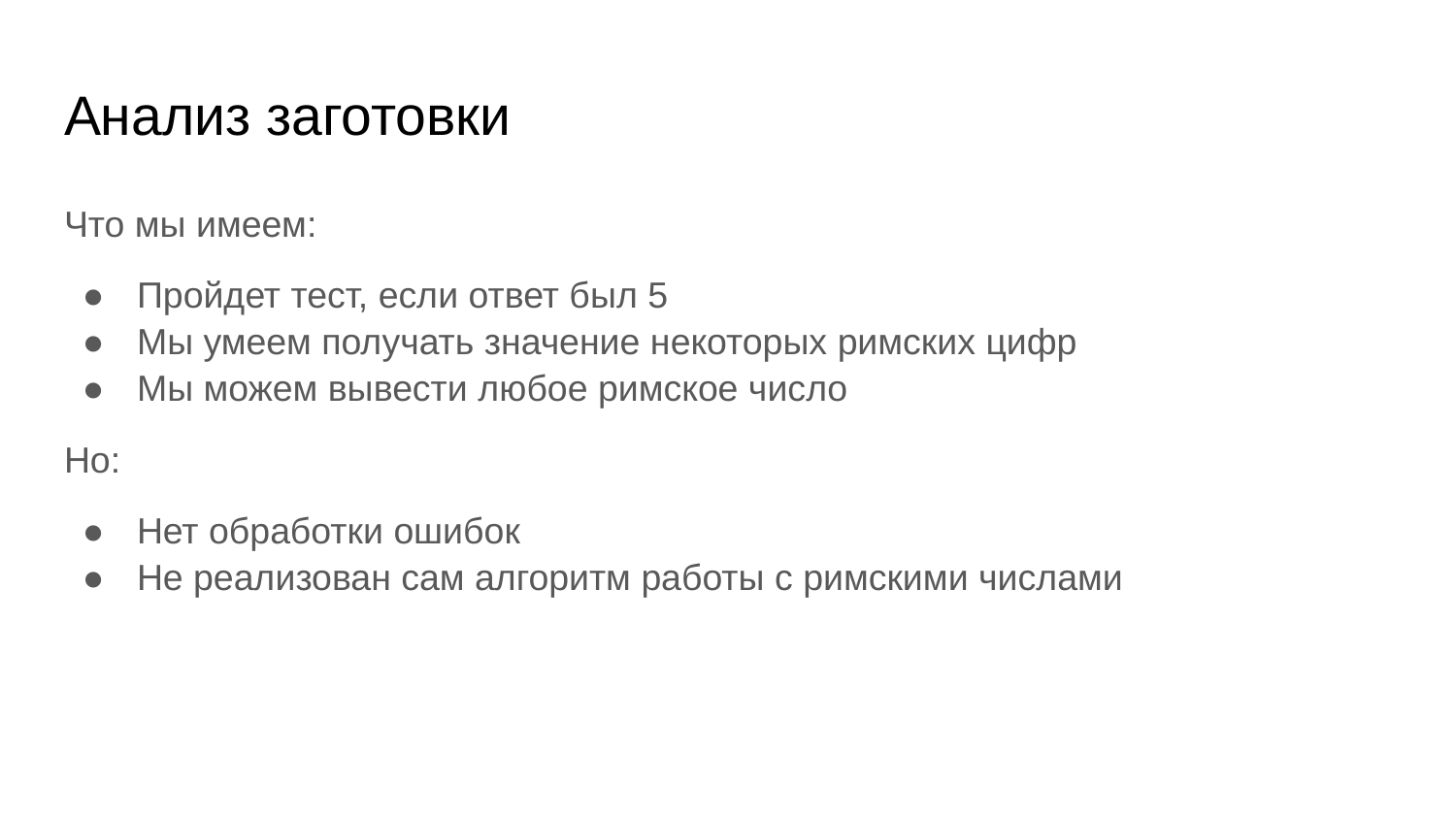

# Анализ заготовки
Что мы имеем:
Пройдет тест, если ответ был 5
Мы умеем получать значение некоторых римских цифр
Мы можем вывести любое римское число
Но:
Нет обработки ошибок
Не реализован сам алгоритм работы с римскими числами